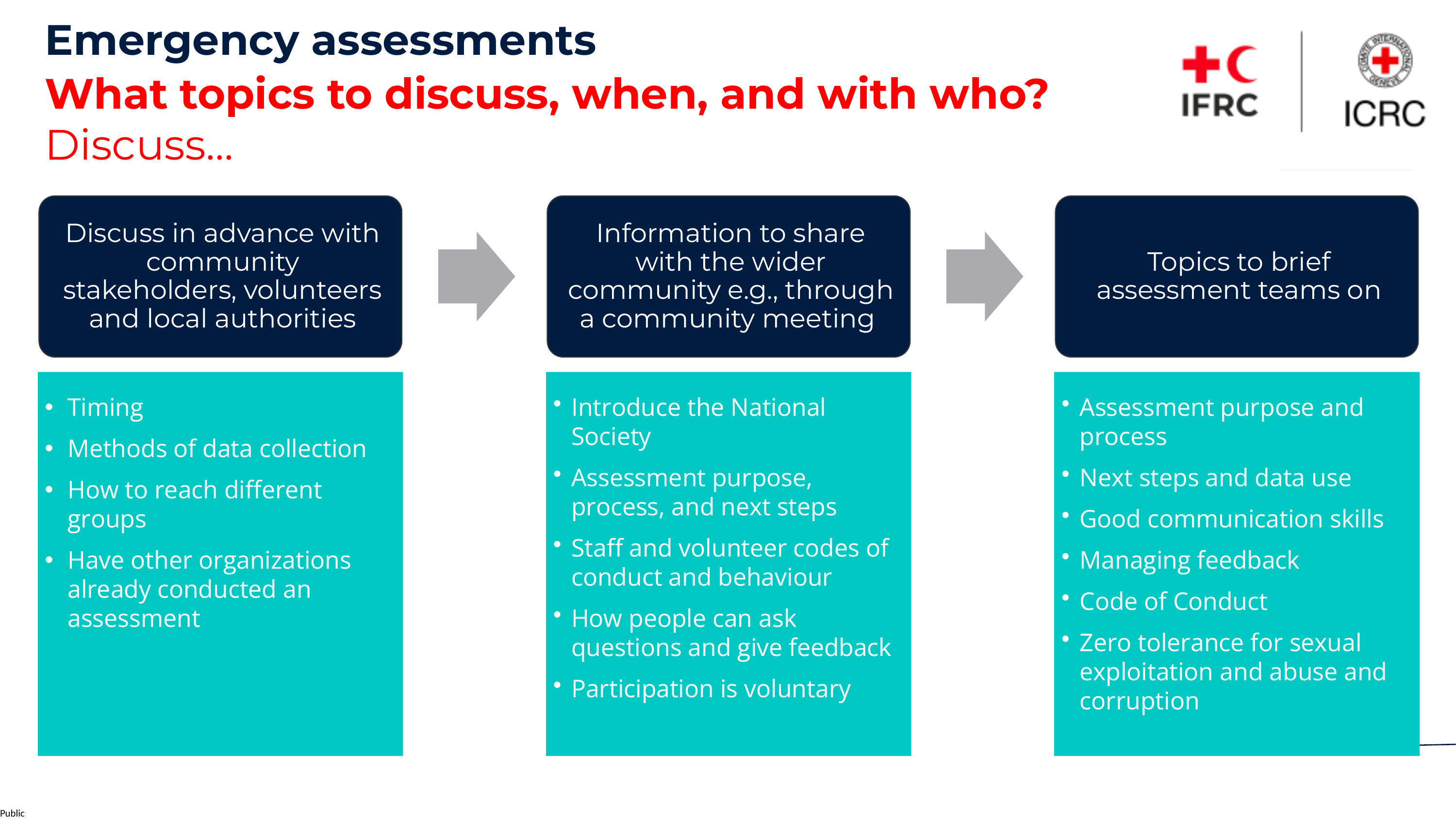

Emergency assessments
What topics to discuss, when, and with who? Discuss…
Discuss in advance with community stakeholders, volunteers and local authorities

Information to share with the wider community e.g., through a community meeting

Topics to brief assessment teams on
Timing
Methods of data collection
How to reach different groups
Have other organizations already conducted an assessment
Introduce the National Society
Assessment purpose, process, and next steps
Staff and volunteer codes of conduct and behaviour
How people can ask questions and give feedback
Participation is voluntary
Assessment purpose and process
Next steps and data use
Good communication skills
Managing feedback
Code of Conduct
Zero tolerance for sexual exploitation and abuse and corruption